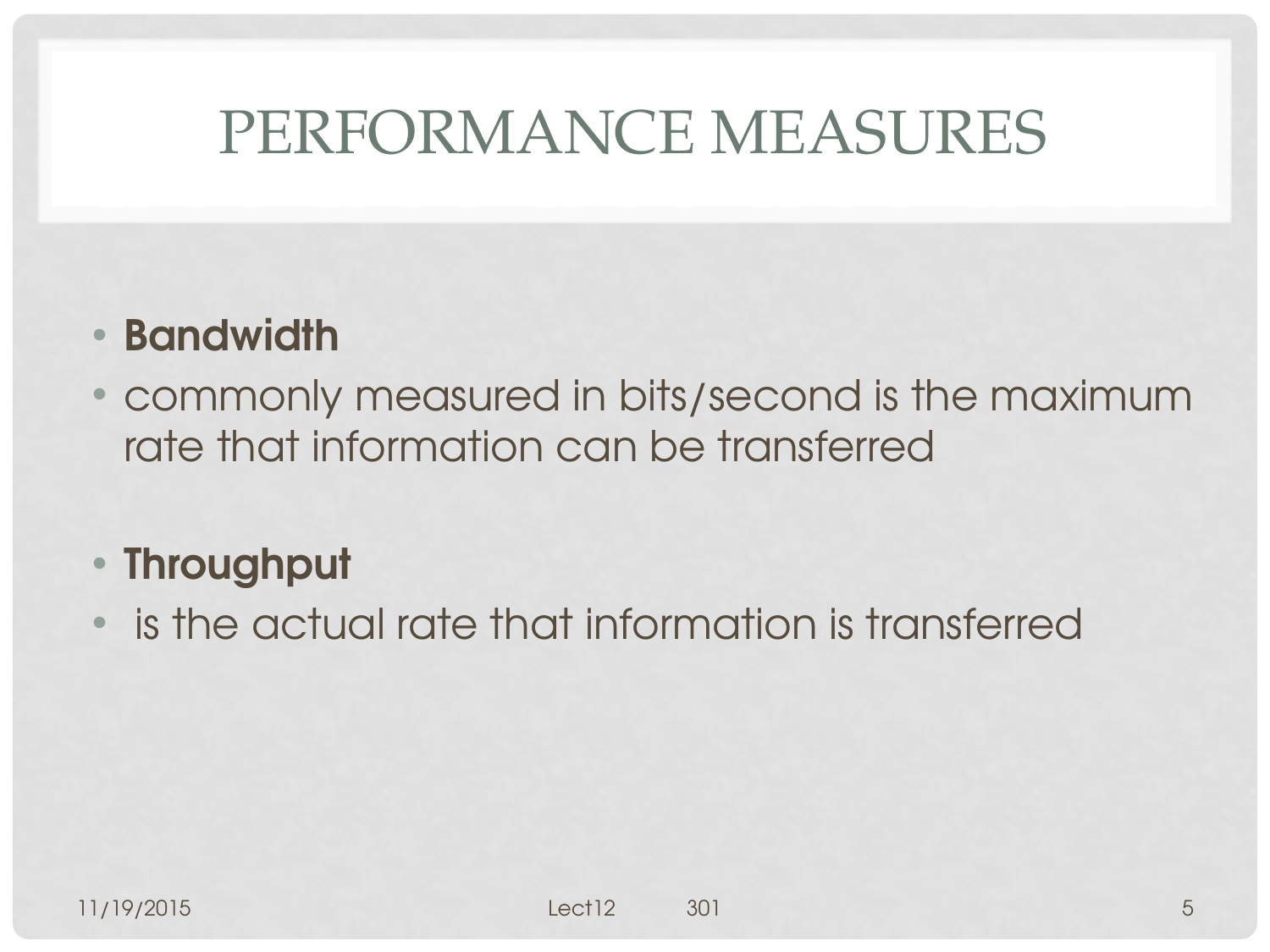

# Performance measures

Bandwidth
commonly measured in bits/second is the maximum rate that information can be transferred

Throughput
 is the actual rate that information is transferred
11/19/2015
Lect12            301
5